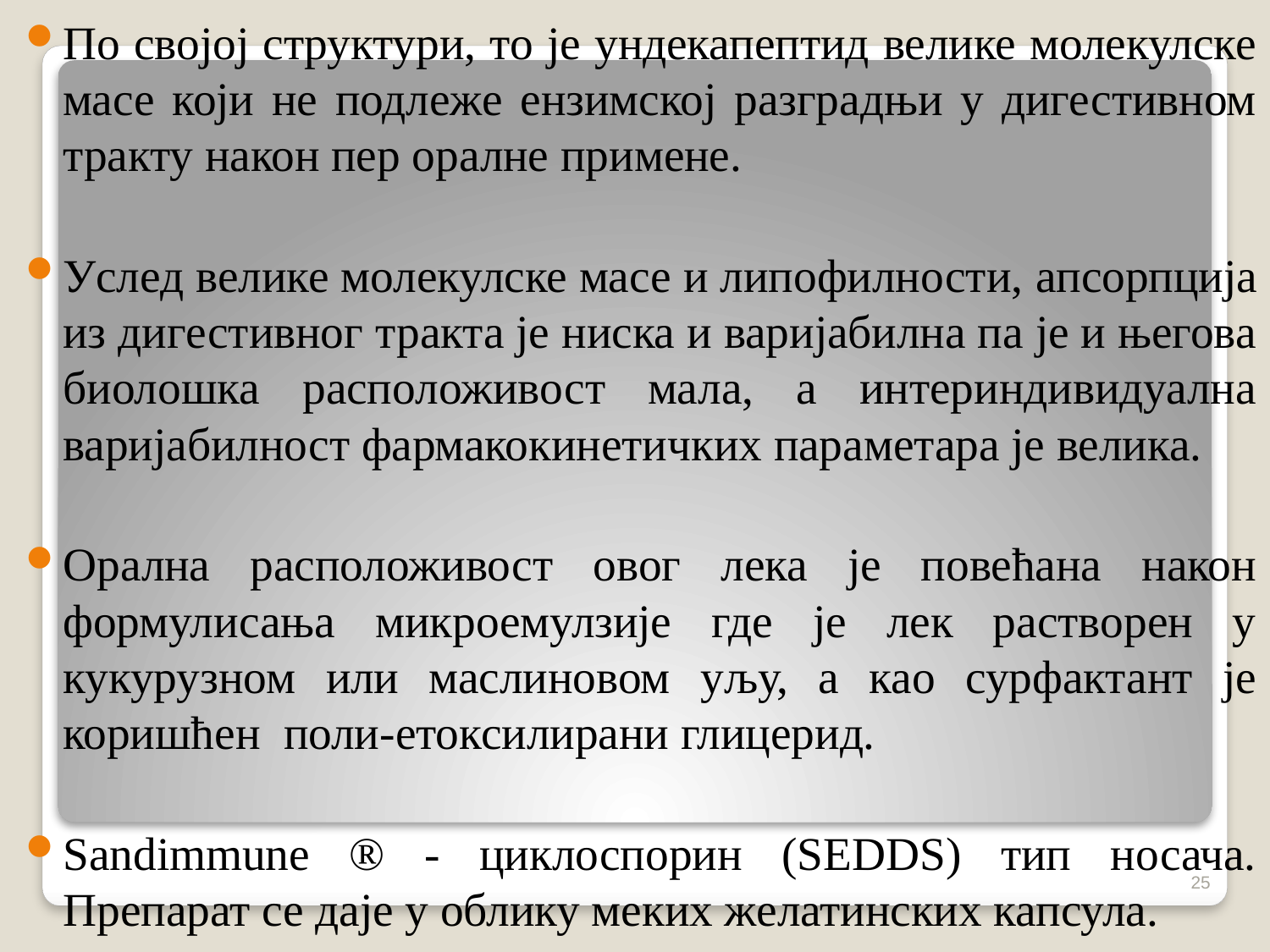

По својој структури, то је ундекапептид велике молекулске масе који не подлеже ензимској разградњи у дигестивном тракту након пер оралне примене.

Услед велике молекулске масе и липофилности, апсорпција из дигестивног тракта је ниска и варијабилна па је и његова биолошка расположивост мала, а интериндивидуална варијабилност фармакокинетичких параметара је велика.

Орална расположивост овог лека је повећана након формулисања микроемулзије где је лек растворен у кукурузном или маслиновом уљу, а као сурфактант је коришћен  поли-етоксилирани глицерид.

Sandimmune ® - циклоспорин (SEDDS) тип носача. Препарат се даје у облику меких желатинских капсула.
25